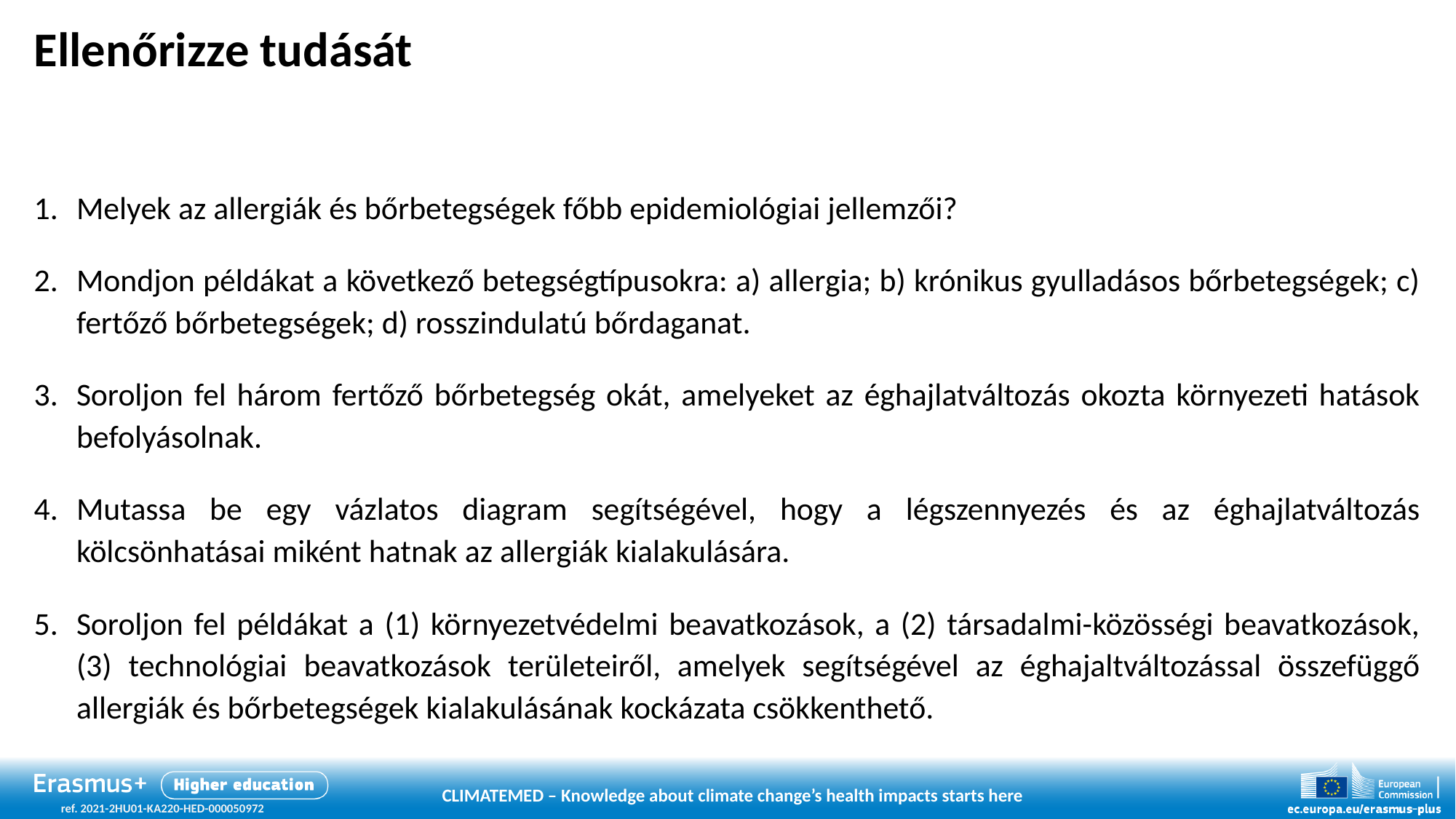

# Ellenőrizze tudását
Melyek az allergiák és bőrbetegségek főbb epidemiológiai jellemzői?
Mondjon példákat a következő betegségtípusokra: a) allergia; b) krónikus gyulladásos bőrbetegségek; c) fertőző bőrbetegségek; d) rosszindulatú bőrdaganat.
Soroljon fel három fertőző bőrbetegség okát, amelyeket az éghajlatváltozás okozta környezeti hatások befolyásolnak.
Mutassa be egy vázlatos diagram segítségével, hogy a légszennyezés és az éghajlatváltozás kölcsönhatásai miként hatnak az allergiák kialakulására.
Soroljon fel példákat a (1) környezetvédelmi beavatkozások, a (2) társadalmi-közösségi beavatkozások, (3) technológiai beavatkozások területeiről, amelyek segítségével az éghajaltváltozással összefüggő allergiák és bőrbetegségek kialakulásának kockázata csökkenthető.